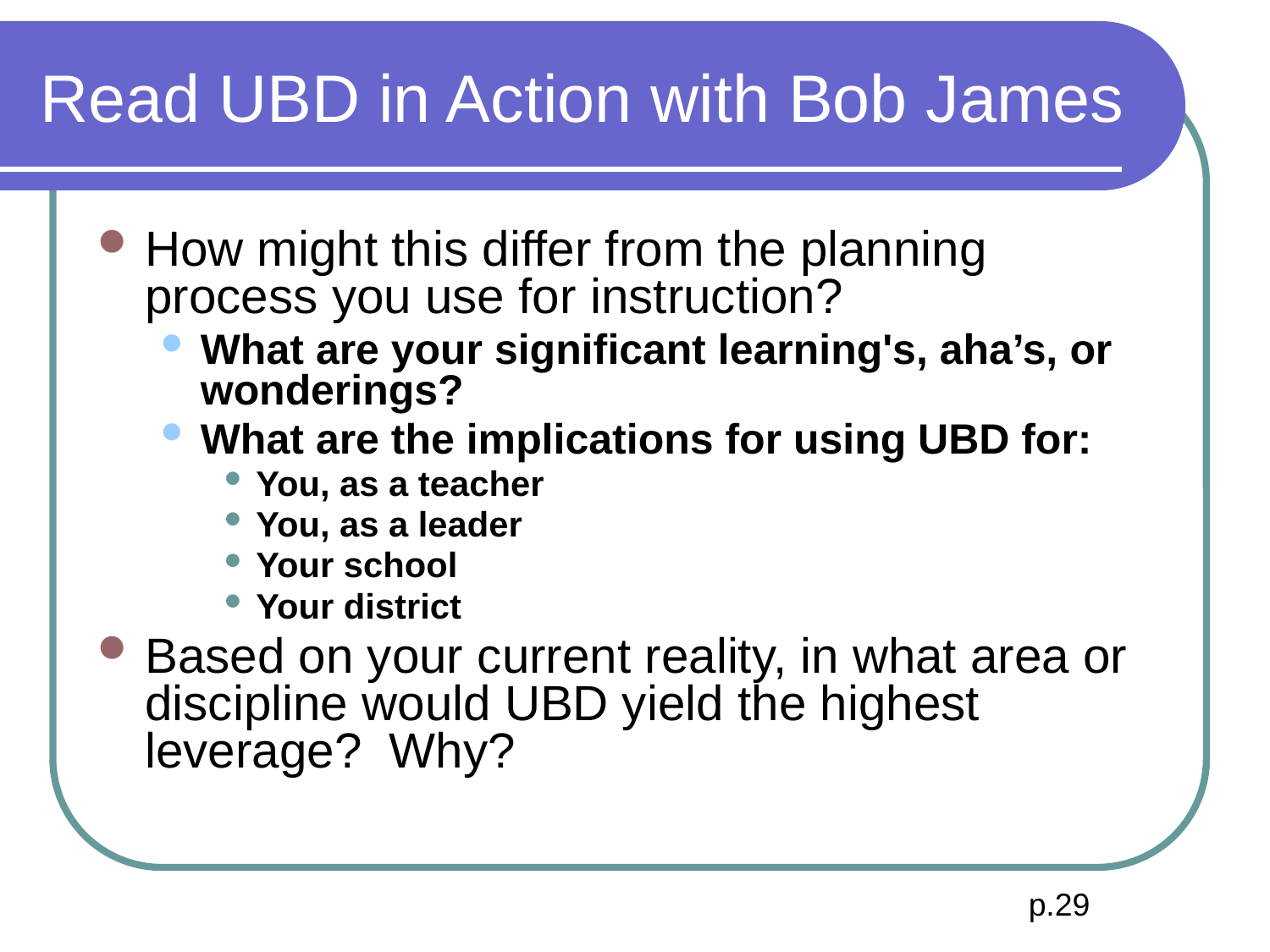

# Read UBD in Action with Bob James
How might this differ from the planning process you use for instruction?
What are your significant learning's, aha’s, or wonderings?
What are the implications for using UBD for:
You, as a teacher
You, as a leader
Your school
Your district
Based on your current reality, in what area or discipline would UBD yield the highest leverage?  Why?
p.29